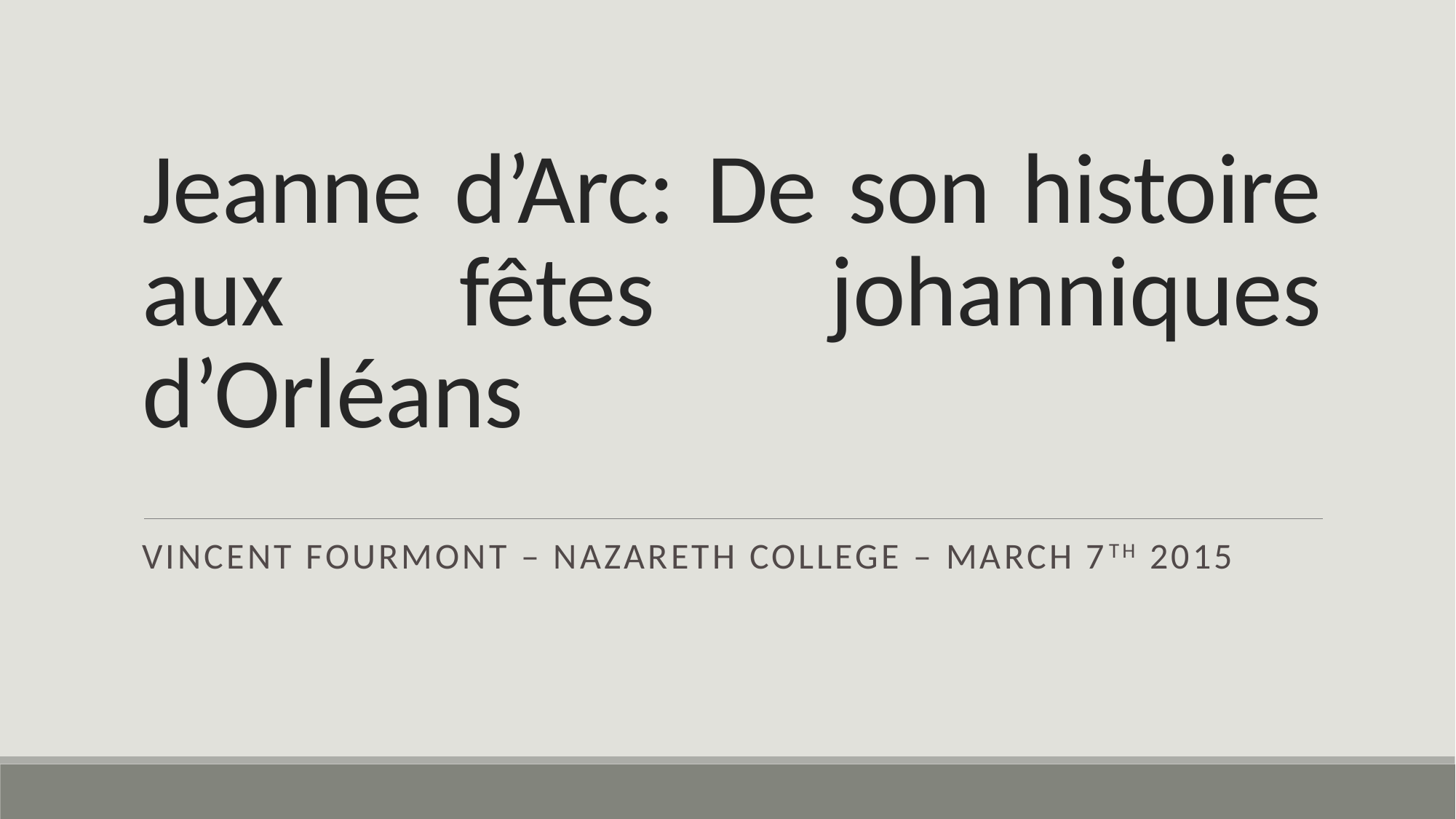

# Jeanne d’Arc: De son histoire aux fêtes johanniques d’Orléans
Vincent Fourmont – Nazareth college – March 7th 2015